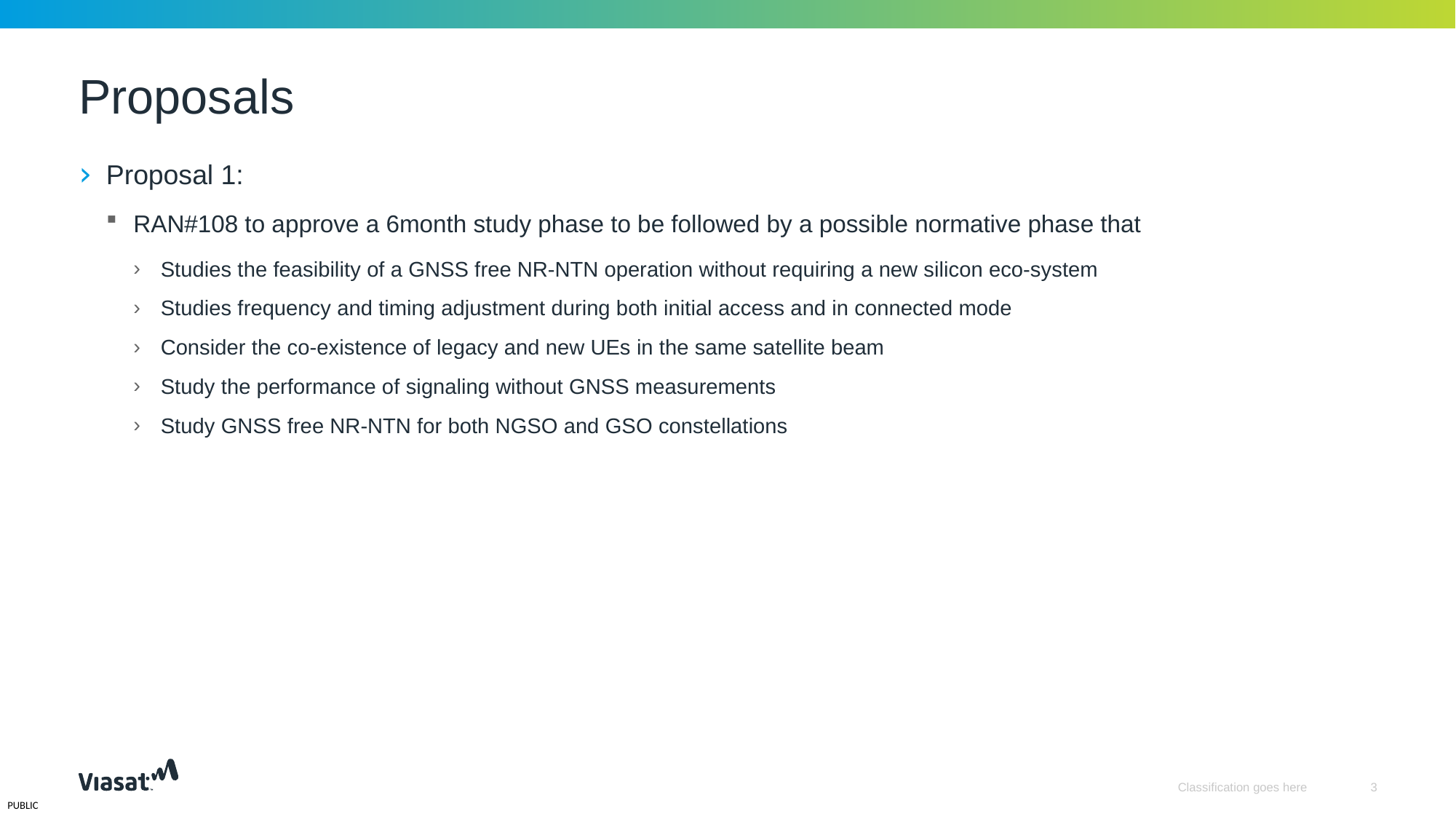

# Proposals
Proposal 1:
RAN#108 to approve a 6month study phase to be followed by a possible normative phase that
Studies the feasibility of a GNSS free NR-NTN operation without requiring a new silicon eco-system
Studies frequency and timing adjustment during both initial access and in connected mode
Consider the co-existence of legacy and new UEs in the same satellite beam
Study the performance of signaling without GNSS measurements
Study GNSS free NR-NTN for both NGSO and GSO constellations

Classification goes here
3